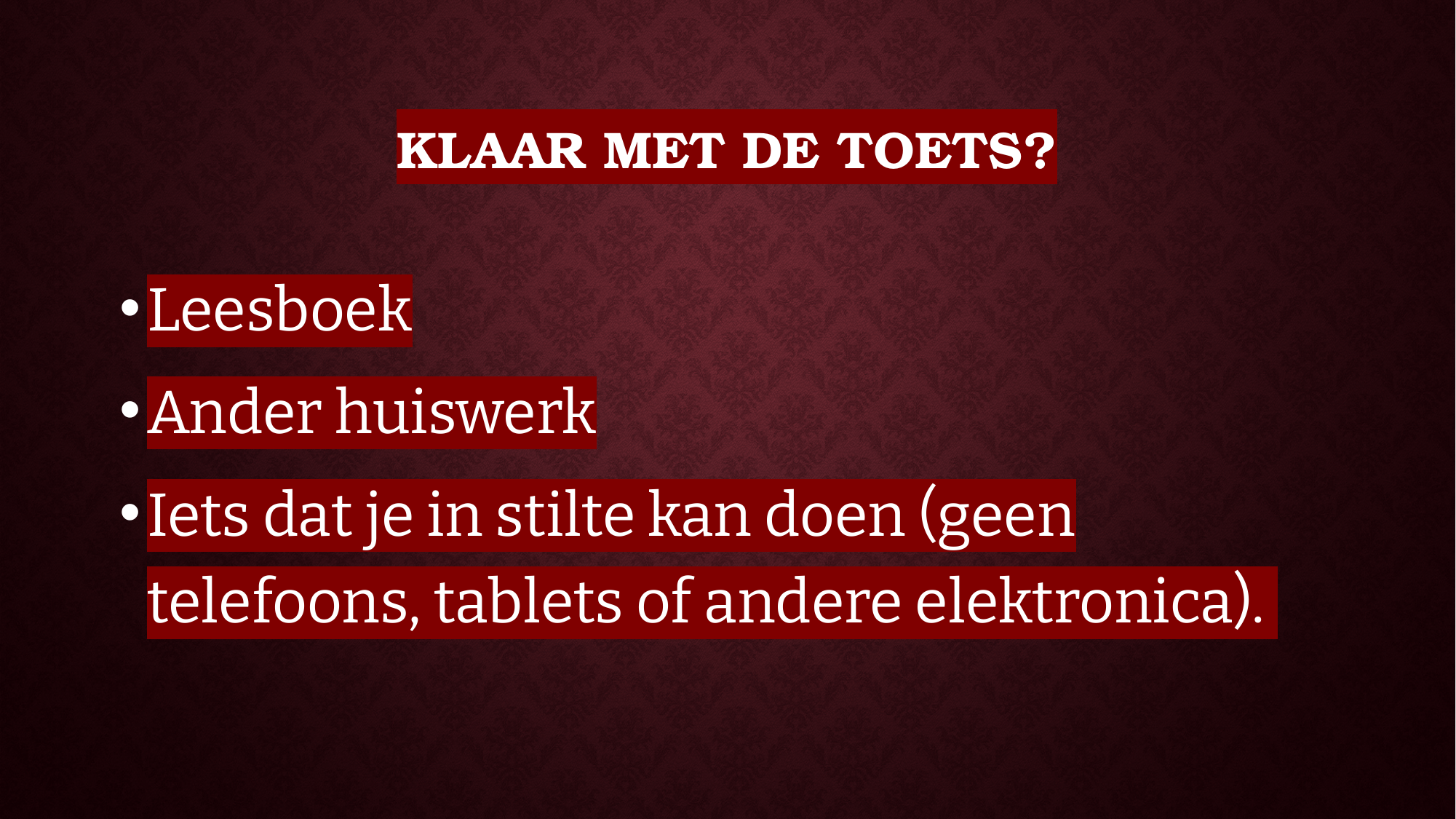

# Klaar met de toets?
Leesboek
Ander huiswerk
Iets dat je in stilte kan doen (geen telefoons, tablets of andere elektronica).